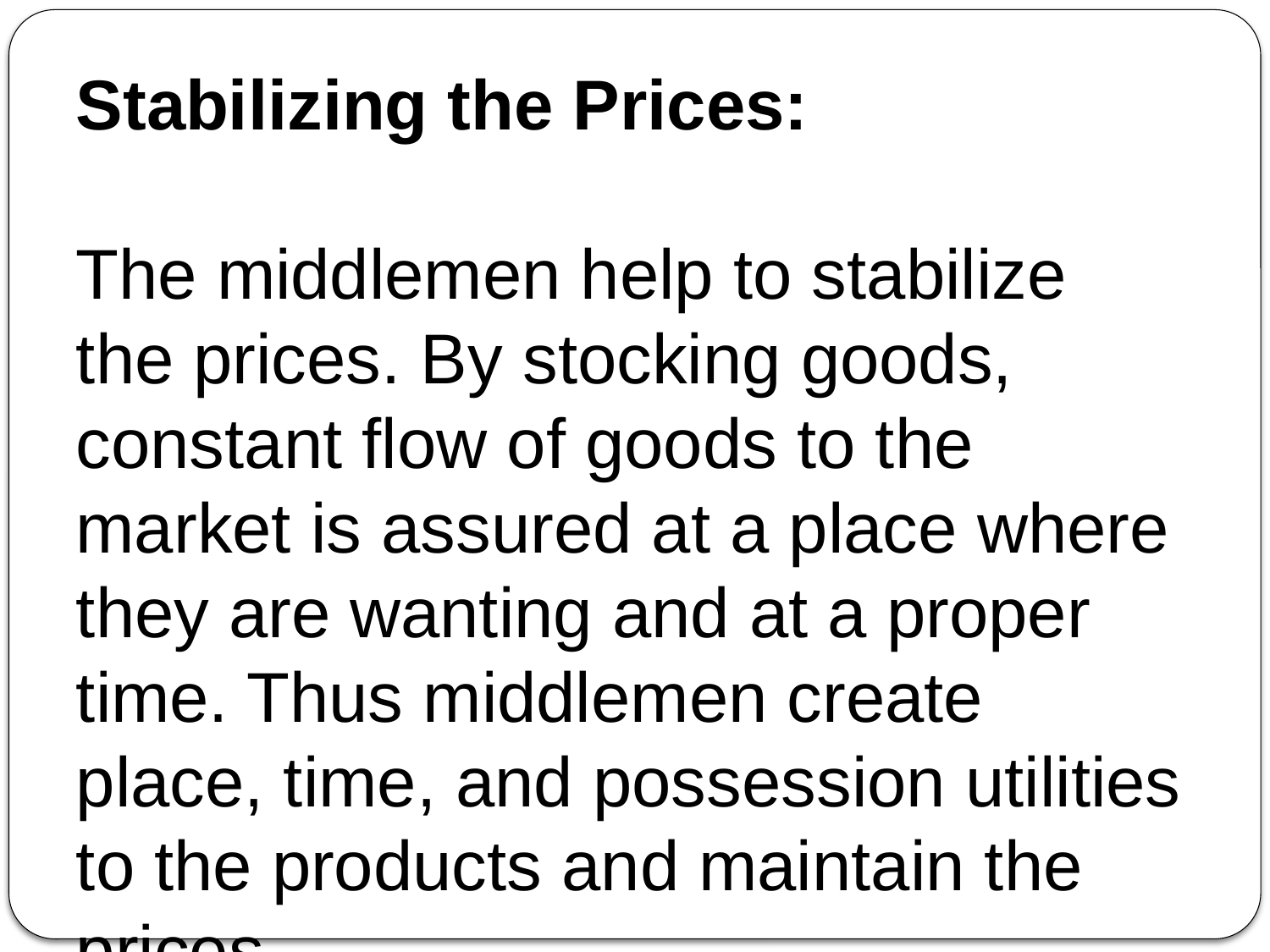

Stabilizing the Prices:

The middlemen help to stabilize the prices. By stocking goods, constant flow of goods to the market is assured at a place where they are wanting and at a proper time. Thus middlemen create place, time, and possession utilities to the products and maintain the prices